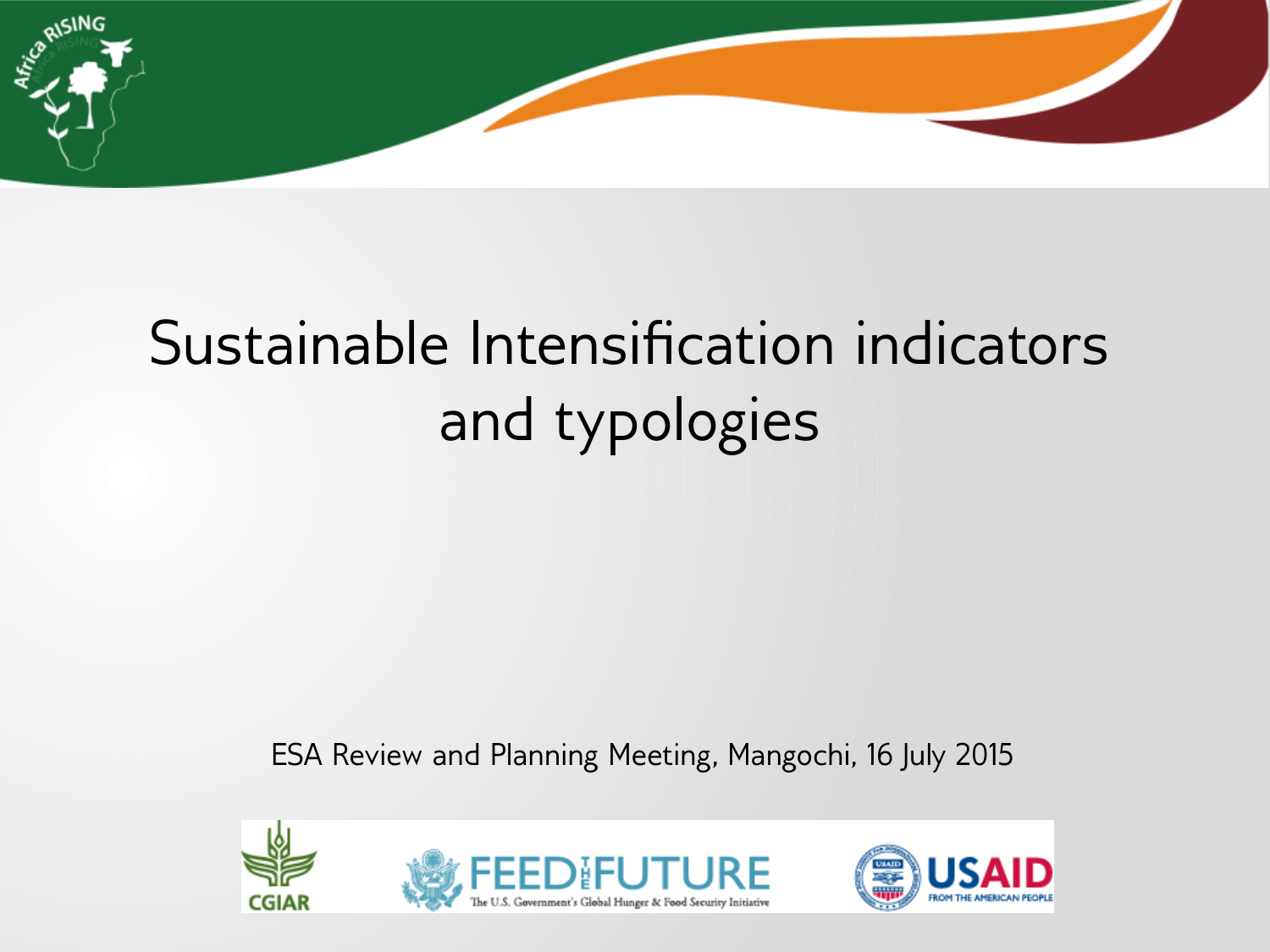

Sustainable Intensification indicators and typologies
ESA Review and Planning Meeting, Mangochi, 16 July 2015